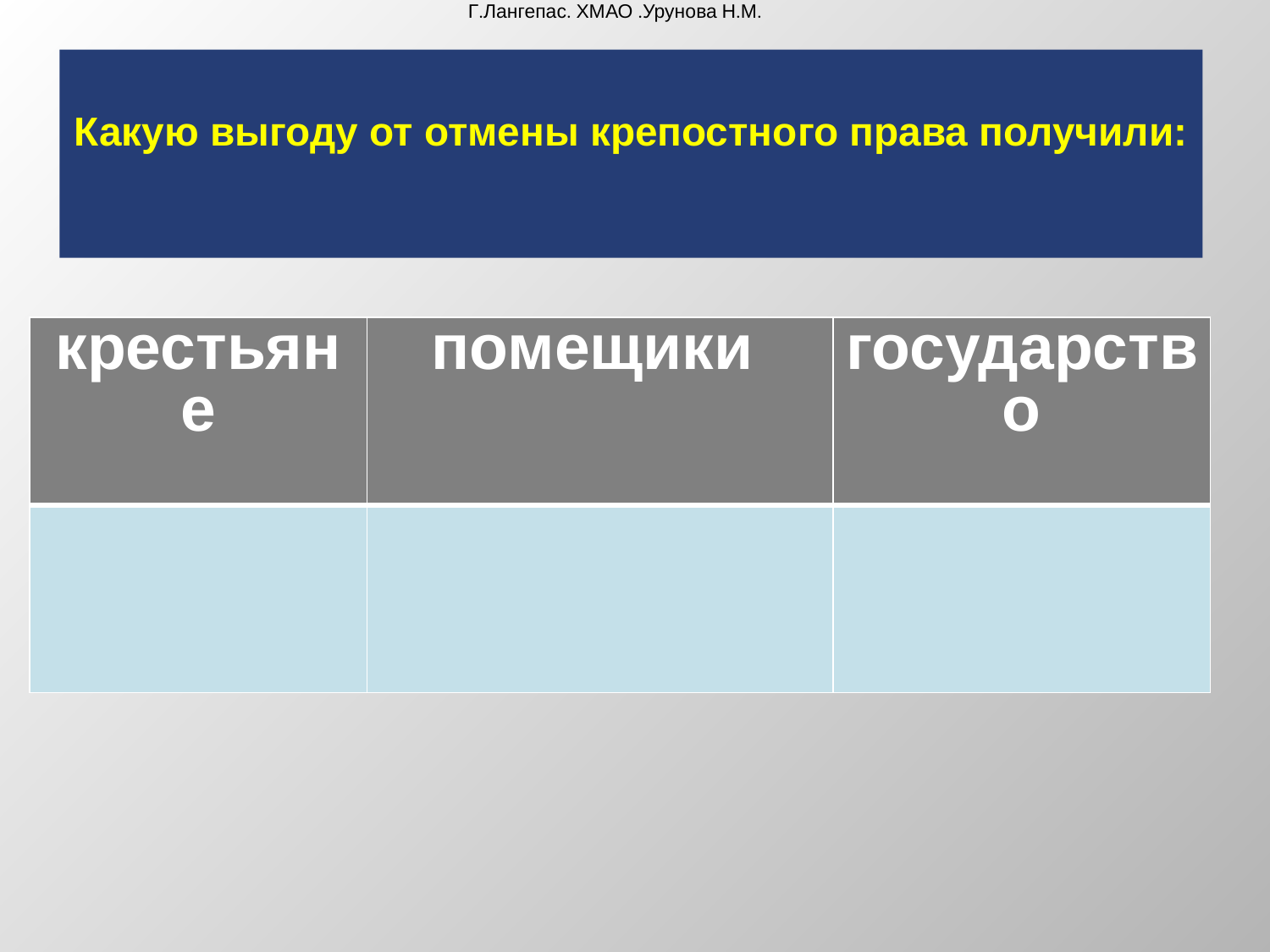

Г.Лангепас. ХМАО .Урунова Н.М.
# Какую выгоду от отмены крепостного права получили:
| крестьяне | помещики | государство |
| --- | --- | --- |
|  |  |  |